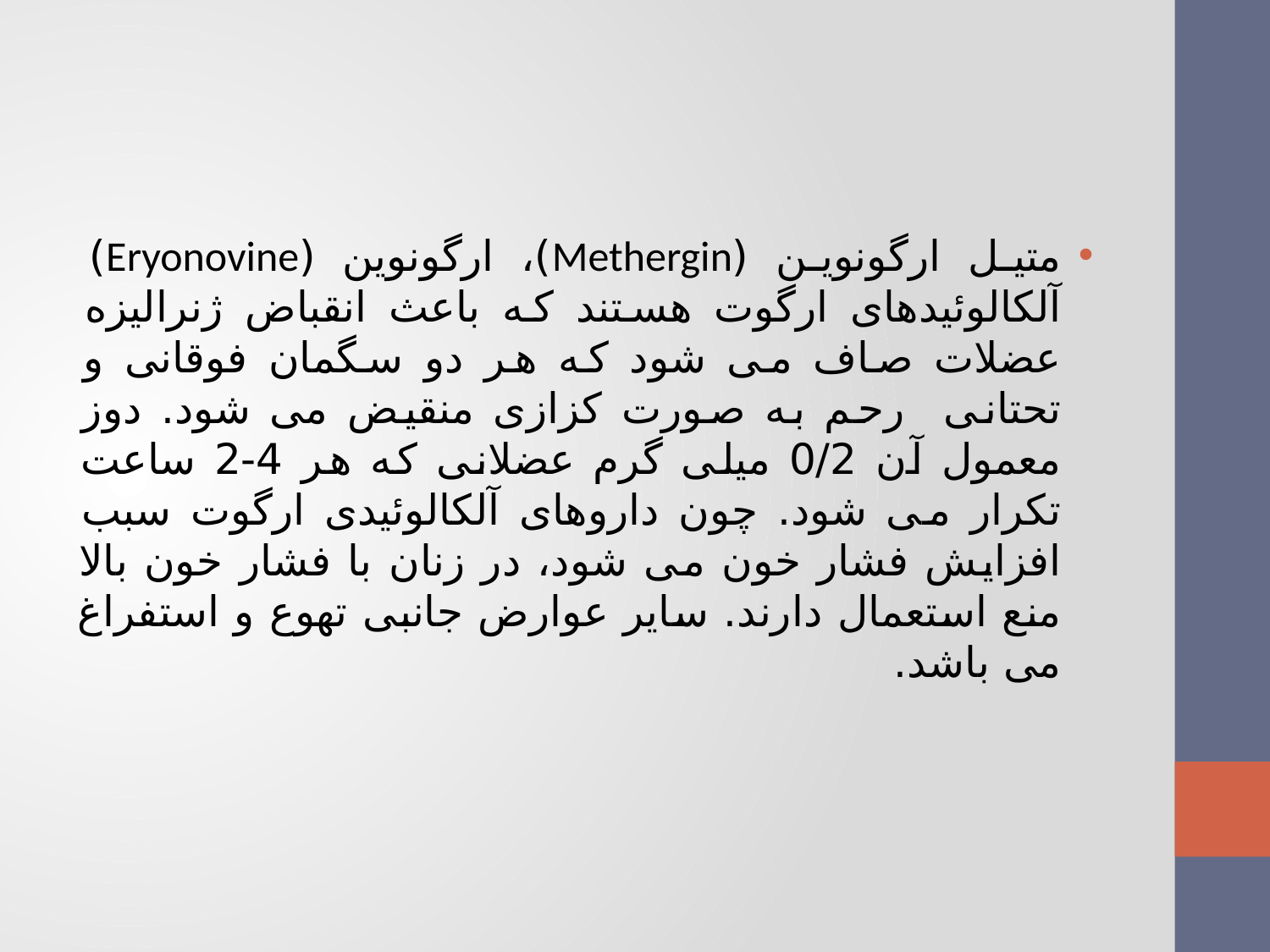

#
متیل ارگونوین (Methergin)، ارگونوین (Eryonovine) آلکالوئیدهای ارگوت هستند که باعث انقباض ژنرالیزه عضلات صاف می شود که هر دو سگمان فوقانی و تحتانی  رحم به صورت کزازی منقیض می شود. دوز معمول آن 0/2 میلی گرم عضلانی که هر 4-2 ساعت تکرار می شود. چون داروهای آلکالوئیدی ارگوت سبب افزایش فشار خون می شود، در زنان با فشار خون بالا منع استعمال دارند. سایر عوارض جانبی تهوع و استفراغ می باشد.